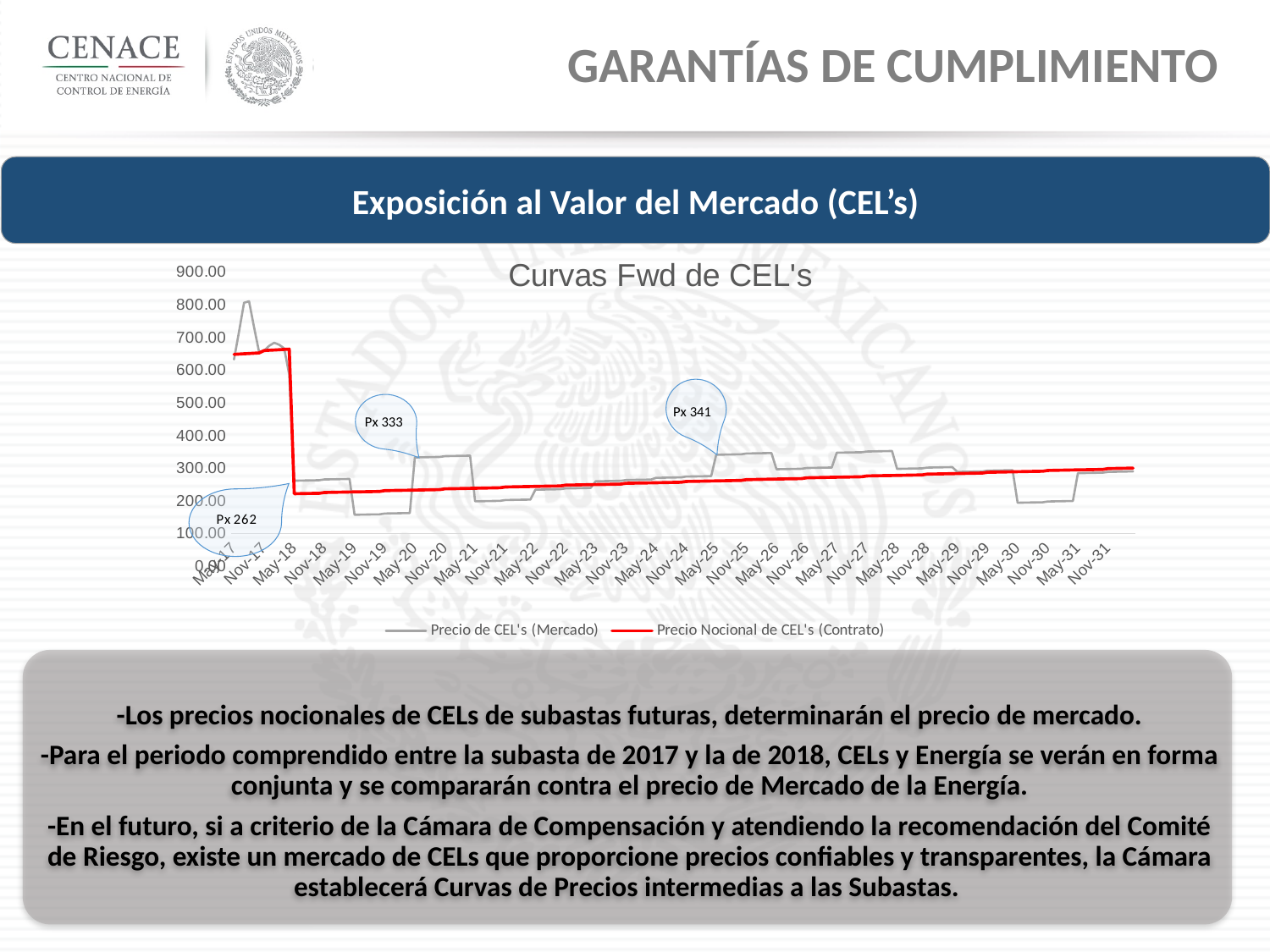

Garantías de Cumplimiento
Exposición al Valor del Mercado (CEL’s)

### Chart: Curvas Fwd de CEL's

| Category | Precio de CEL's (Mercado) | Precio Nocional de CEL's (Contrato) |
|---|---|---|
| 42856 | 633.08 | 648.6230142419284 |
| 42887 | 717.6075000000001 | 649.5031140718626 |
| 42917 | 806.575 | 650.3832139017981 |
| 42948 | 811.1250000000001 | 651.2633137317321 |
| 42979 | 731.04 | 652.1434135616665 |
| 43009 | 655.6600000000001 | 653.0235133916009 |
| 43040 | 660.06 | 660.208348202108 |
| 43070 | 674.58 | 661.0884480320423 |
| 43101 | 684.22 | 661.9685478619768 |
| 43132 | 678.02 | 662.848647691911 |
| 43160 | 667.12 | 663.7287475218454 |
| 43191 | 586.3199999999999 | 664.6088473517796 |
| 43221 | 261.8296490605713 | 221.8296490605714 |
| 43252 | 262.1230156705495 | 222.1230156705495 |
| 43282 | 262.4163822805277 | 222.4163822805277 |
| 43313 | 262.7097488905058 | 222.7097488905058 |
| 43344 | 263.0031155004839 | 223.0031155004839 |
| 43374 | 263.2964821104621 | 223.2964821104621 |
| 43405 | 265.6914270472978 | 225.6914270472978 |
| 43435 | 265.9847936572759 | 225.984793657276 |
| 43466 | 266.2781602672541 | 226.2781602672541 |
| 43497 | 266.5715268772322 | 226.5715268772322 |
| 43525 | 266.8648934872103 | 226.8648934872104 |
| 43556 | 267.1582600971885 | 227.1582600971885 |
| 43586 | 157.4516267071666 | 227.4516267071666 |
| 43617 | 157.7449933171448 | 227.7449933171448 |
| 43647 | 158.0383599271228 | 228.0383599271228 |
| 43678 | 158.331726537101 | 228.331726537101 |
| 43709 | 158.6250931470792 | 228.6250931470792 |
| 43739 | 158.9184597570573 | 228.9184597570573 |
| 43770 | 161.3134046938929 | 231.3134046938929 |
| 43800 | 161.6067713038711 | 231.6067713038711 |
| 43831 | 161.9001379138492 | 231.9001379138492 |
| 43862 | 162.1935045238274 | 232.1935045238274 |
| 43891 | 162.4868711338056 | 232.4868711338056 |
| 43922 | 162.7802377437837 | 232.7802377437837 |
| 43952 | 333.0736043537617 | 233.0736043537618 |
| 43983 | 333.36697096374 | 233.36697096374 |
| 44013 | 333.660337573718 | 233.6603375737181 |
| 44044 | 333.9537041836962 | 233.9537041836962 |
| 44075 | 334.2470707936743 | 234.2470707936743 |
| 44105 | 334.5404374036524 | 234.5404374036524 |
| 44136 | 336.9353823404882 | 236.9353823404882 |
| 44166 | 337.2287489504663 | 237.2287489504663 |
| 44197 | 337.5221155604444 | 237.5221155604444 |
| 44228 | 337.8154821704225 | 237.8154821704226 |
| 44256 | 338.1088487804008 | 238.1088487804007 |
| 44287 | 338.4022153903788 | 238.4022153903789 |
| 44317 | 198.6955820003569 | 238.6955820003569 |
| 44348 | 198.9889486103351 | 238.9889486103351 |
| 44378 | 199.2823152203133 | 239.2823152203133 |
| 44409 | 199.5756818302914 | 239.5756818302914 |
| 44440 | 199.8690484402695 | 239.8690484402695 |
| 44470 | 200.1624150502477 | 240.1624150502477 |
| 44501 | 202.5573599870833 | 242.5573599870833 |
| 44531 | 202.8507265970615 | 242.8507265970615 |
| 44562 | 203.1440932070396 | 243.1440932070396 |
| 44593 | 203.4374598170177 | 243.4374598170177 |
| 44621 | 203.7308264269959 | 243.7308264269959 |
| 44652 | 204.024193036974 | 244.024193036974 |
| 44682 | 234.3175596469522 | 244.3175596469522 |
| 44713 | 234.6109262569303 | 244.6109262569303 |
| 44743 | 234.9042928669085 | 244.9042928669085 |
| 44774 | 235.1976594768866 | 245.1976594768866 |
| 44805 | 235.4910260868647 | 245.4910260868647 |
| 44835 | 235.7843926968428 | 245.7843926968428 |
| 44866 | 238.1793376336786 | 248.1793376336786 |
| 44896 | 238.4727042436566 | 248.4727042436566 |
| 44927 | 238.7660708536348 | 248.7660708536348 |
| 44958 | 239.059437463613 | 249.059437463613 |
| 44986 | 239.352804073591 | 249.352804073591 |
| 45017 | 239.6461706835692 | 249.6461706835692 |
| 45047 | 259.9395372935473 | 249.9395372935473 |
| 45078 | 260.2329039035254 | 250.2329039035255 |
| 45108 | 260.5262705135036 | 250.5262705135036 |
| 45139 | 260.8196371234817 | 250.8196371234818 |
| 45170 | 261.1130037334599 | 251.1130037334599 |
| 45200 | 261.4063703434381 | 251.4063703434381 |
| 45231 | 263.8013152802737 | 253.8013152802737 |
| 45261 | 264.0946818902518 | 254.0946818902518 |
| 45292 | 264.38804850023 | 254.38804850023 |
| 45323 | 264.6814151102081 | 254.6814151102081 |
| 45352 | 264.9747817201863 | 254.9747817201863 |
| 45383 | 265.2681483301644 | 255.2681483301644 |
| 45413 | 270.5615149401425 | 255.5615149401425 |
| 45444 | 270.8548815501206 | 255.8548815501207 |
| 45474 | 271.1482481600988 | 256.1482481600988 |
| 45505 | 271.441614770077 | 256.441614770077 |
| 45536 | 271.7349813800551 | 256.7349813800551 |
| 45566 | 272.0283479900332 | 257.0283479900332 |
| 45597 | 274.423292926869 | 259.423292926869 |
| 45627 | 274.716659536847 | 259.716659536847 |
| 45658 | 275.0100261468252 | 260.0100261468252 |
| 45689 | 275.3033927568033 | 260.3033927568033 |
| 45717 | 275.5967593667815 | 260.5967593667815 |
| 45748 | 275.8901259767596 | 260.8901259767596 |
| 45778 | 341.1834925867377 | 261.1834925867377 |
| 45809 | 341.4768591967158 | 261.4768591967158 |
| 45839 | 341.770225806694 | 261.770225806694 |
| 45870 | 342.0635924166721 | 262.0635924166721 |
| 45901 | 342.3569590266503 | 262.3569590266503 |
| 45931 | 342.6503256366284 | 262.6503256366284 |
| 45962 | 345.0452705734641 | 265.0452705734641 |
| 45992 | 345.3386371834422 | 265.3386371834422 |
| 46023 | 345.6320037934204 | 265.6320037934204 |
| 46054 | 345.9253704033986 | 265.9253704033986 |
| 46082 | 346.2187370133767 | 266.2187370133767 |
| 46113 | 346.5121036233548 | 266.5121036233548 |
| 46143 | 296.8054702333328 | 266.8054702333328 |
| 46174 | 297.098836843311 | 267.098836843311 |
| 46204 | 297.3922034532892 | 267.3922034532892 |
| 46235 | 297.6855700632673 | 267.6855700632673 |
| 46266 | 297.9789366732455 | 267.9789366732455 |
| 46296 | 298.2723032832236 | 268.2723032832236 |
| 46327 | 300.6672482200592 | 270.6672482200592 |
| 46357 | 300.9606148300375 | 270.9606148300375 |
| 46388 | 301.2539814400156 | 271.2539814400156 |
| 46419 | 301.5473480499937 | 271.5473480499937 |
| 46447 | 301.8407146599719 | 271.8407146599719 |
| 46478 | 302.13408126995 | 272.13408126995 |
| 46508 | 347.4274478799281 | 272.4274478799281 |
| 46539 | 347.7208144899063 | 272.7208144899063 |
| 46569 | 348.0141810998844 | 273.0141810998844 |
| 46600 | 348.3075477098625 | 273.3075477098625 |
| 46631 | 348.6009143198406 | 273.6009143198406 |
| 46661 | 348.8942809298187 | 273.8942809298187 |
| 46692 | 351.2892258666545 | 276.2892258666545 |
| 46722 | 351.5825924766326 | 276.5825924766326 |
| 46753 | 351.8759590866107 | 276.8759590866107 |
| 46784 | 352.169325696589 | 277.169325696589 |
| 46813 | 352.462692306567 | 277.462692306567 |
| 46844 | 352.7560589165452 | 277.7560589165452 |
| 46874 | 298.0494255265232 | 278.0494255265232 |
| 46905 | 298.3427921365014 | 278.3427921365014 |
| 46935 | 298.6361587464796 | 278.6361587464796 |
| 46966 | 298.9295253564578 | 278.9295253564578 |
| 46997 | 299.2228919664358 | 279.2228919664358 |
| 47027 | 299.516258576414 | 279.516258576414 |
| 47058 | 301.9112035132496 | 281.9112035132496 |
| 47088 | 302.2045701232278 | 282.2045701232278 |
| 47119 | 302.4979367332059 | 282.4979367332059 |
| 47150 | 302.7913033431842 | 282.7913033431842 |
| 47178 | 303.0846699531622 | 283.0846699531622 |
| 47209 | 303.3780365631403 | 283.3780365631403 |
| 47239 | 288.6714031731184 | 283.6714031731184 |
| 47270 | 288.9647697830966 | 283.9647697830966 |
| 47300 | 289.2581363930747 | 284.2581363930747 |
| 47331 | 289.551503003053 | 284.551503003053 |
| 47362 | 289.844869613031 | 284.844869613031 |
| 47392 | 290.1382362230092 | 285.1382362230092 |
| 47423 | 292.533181159845 | 287.533181159845 |
| 47453 | 292.826547769823 | 287.826547769823 |
| 47484 | 293.1199143798011 | 288.1199143798011 |
| 47515 | 293.4132809897793 | 288.4132809897793 |
| 47543 | 293.7066475997574 | 288.7066475997574 |
| 47574 | 294.0000142097356 | 289.0000142097356 |
| 47604 | 194.2933808197137 | 289.2933808197136 |
| 47635 | 194.5867474296918 | 289.5867474296918 |
| 47665 | 194.88011403967 | 289.88011403967 |
| 47696 | 195.1734806496481 | 290.173480649648 |
| 47727 | 195.4668472596263 | 290.4668472596263 |
| 47757 | 195.7602138696044 | 290.7602138696044 |
| 47788 | 198.1551588064401 | 293.1551588064401 |
| 47818 | 198.4485254164182 | 293.4485254164182 |
| 47849 | 198.7418920263963 | 293.7418920263963 |
| 47880 | 199.0352586363745 | 294.0352586363745 |
| 47908 | 199.3286252463525 | 294.3286252463525 |
| 47939 | 199.6219918563307 | 294.6219918563307 |
| 47969 | 284.9153584663088 | 294.9153584663088 |
| 48000 | 285.208725076287 | 295.208725076287 |
| 48030 | 285.5020916862651 | 295.5020916862651 |
| 48061 | 285.7954582962433 | 295.7954582962433 |
| 48092 | 286.0888249062214 | 296.0888249062214 |
| 48122 | 286.3821915161996 | 296.3821915161996 |
| 48153 | 288.7771364530352 | 298.7771364530352 |
| 48183 | 289.0705030630134 | 299.0705030630134 |
| 48214 | 289.3638696729915 | 299.3638696729915 |
| 48245 | 289.6572362829697 | 299.6572362829697 |
| 48274 | 289.9506028929478 | 299.9506028929478 |
| 48305 | 290.2439695029259 | 300.2439695029259 |
Px 341
Px 333

-Los precios nocionales de CELs de subastas futuras, determinarán el precio de mercado.
-Para el periodo comprendido entre la subasta de 2017 y la de 2018, CELs y Energía se verán en forma conjunta y se compararán contra el precio de Mercado de la Energía.
-En el futuro, si a criterio de la Cámara de Compensación y atendiendo la recomendación del Comité de Riesgo, existe un mercado de CELs que proporcione precios confiables y transparentes, la Cámara establecerá Curvas de Precios intermedias a las Subastas.

35